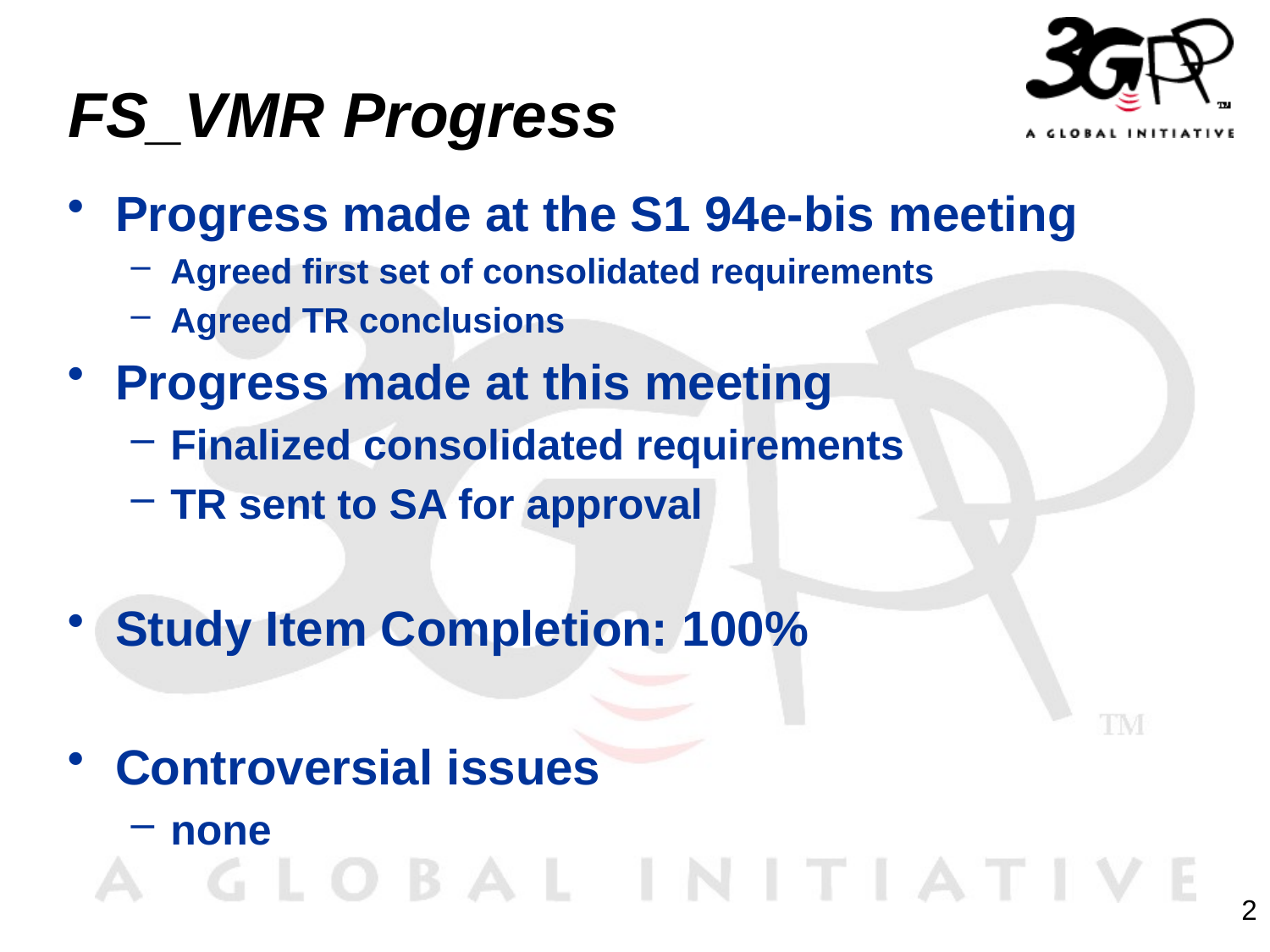

# FS_VMR Progress
Progress made at the S1 94e-bis meeting
Agreed first set of consolidated requirements
Agreed TR conclusions
Progress made at this meeting
Finalized consolidated requirements
TR sent to SA for approval

Study Item Completion: 100%

Controversial issues
none
2